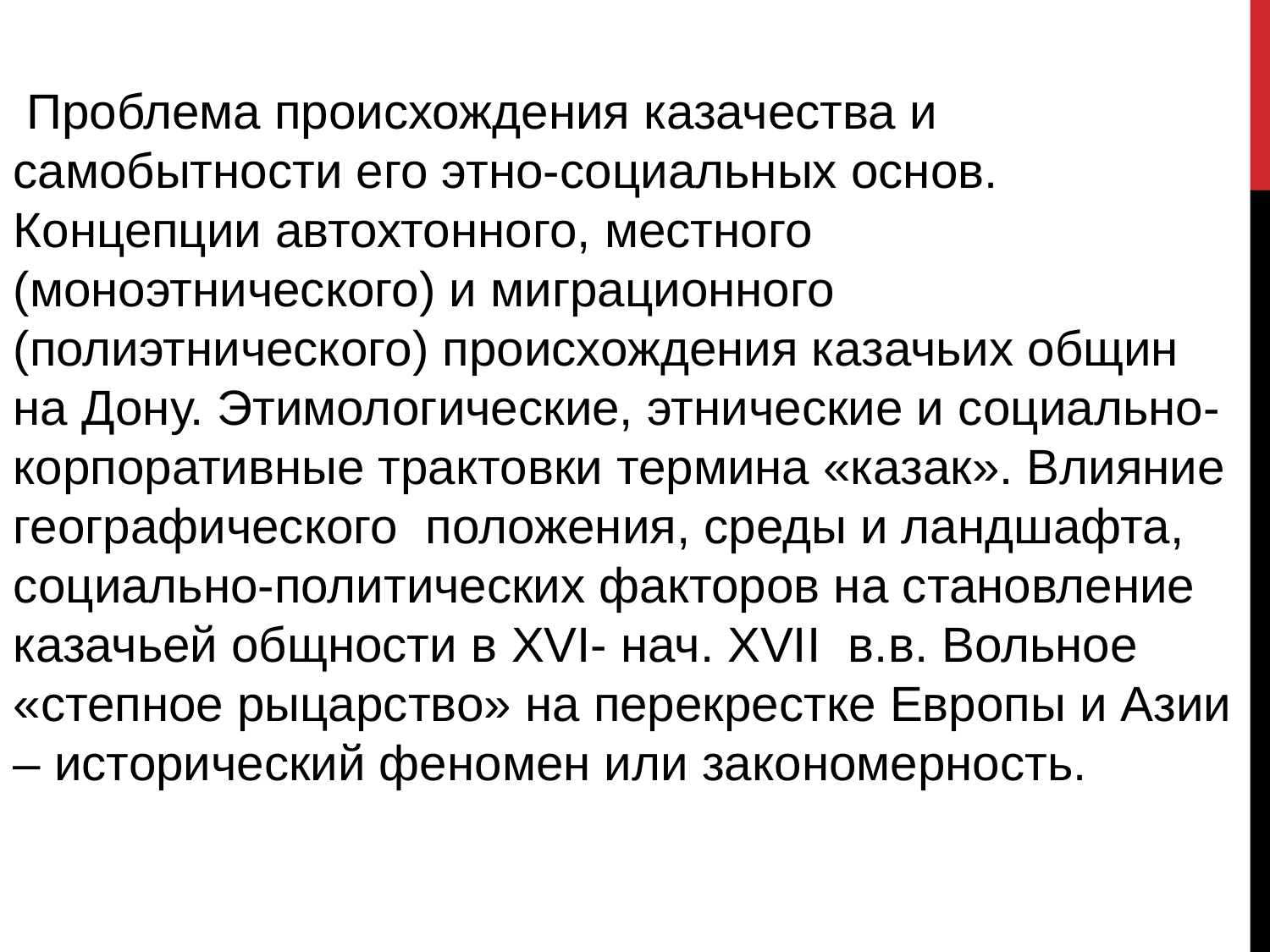

Проблема происхождения казачества и самобытности его этно-социальных основ. Концепции автохтонного, местного (моноэтнического) и миграционного (полиэтнического) происхождения казачьих общин на Дону. Этимологические, этнические и социально-корпоративные трактовки термина «казак». Влияние географического  положения, среды и ландшафта, социально-политических факторов на становление казачьей общности в XVI- нач. XVII  в.в. Вольное «степное рыцарство» на перекрестке Европы и Азии – исторический феномен или закономерность.